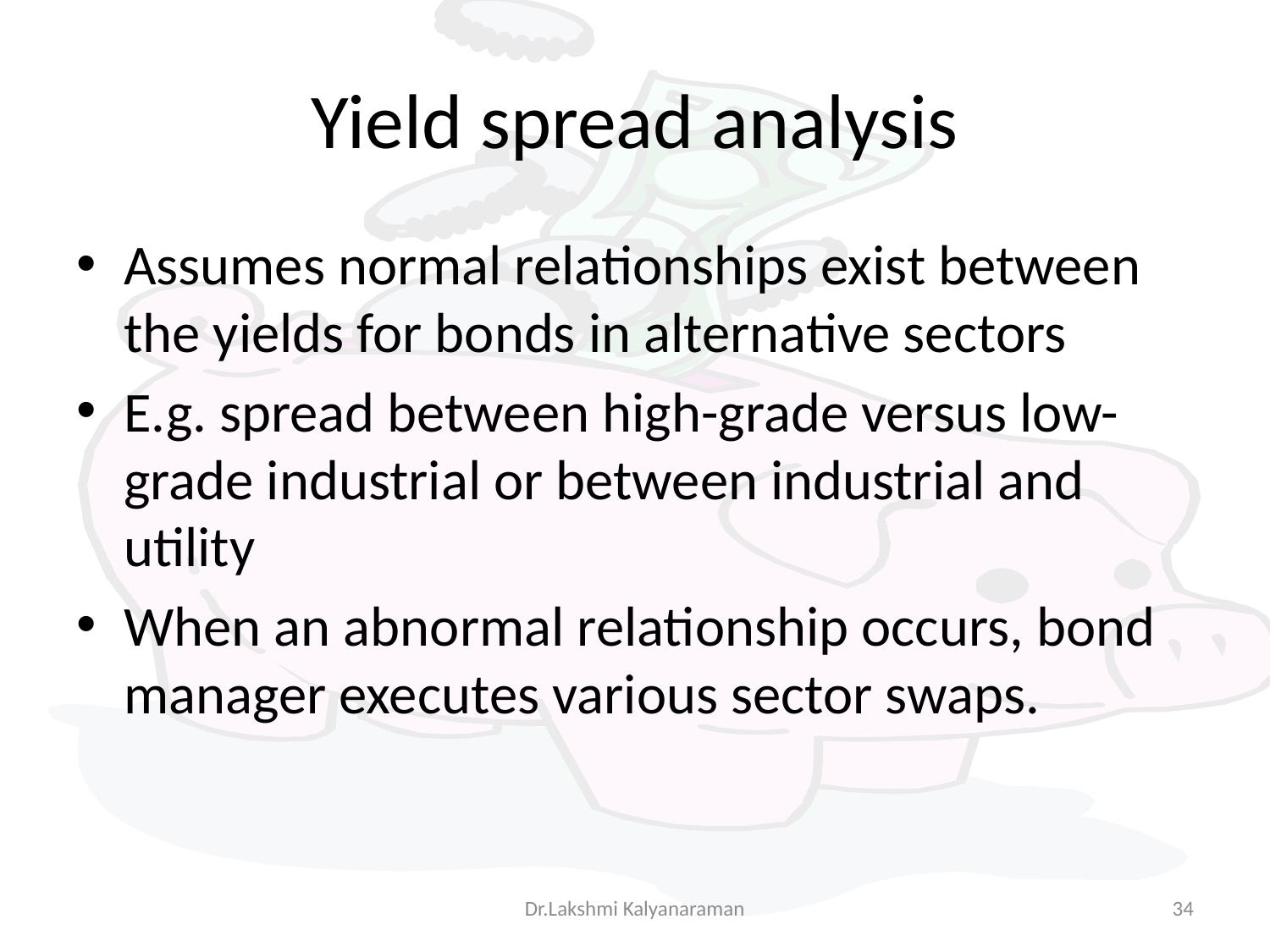

# Yield spread analysis
Assumes normal relationships exist between the yields for bonds in alternative sectors
E.g. spread between high-grade versus low-grade industrial or between industrial and utility
When an abnormal relationship occurs, bond manager executes various sector swaps.
Dr.Lakshmi Kalyanaraman
34